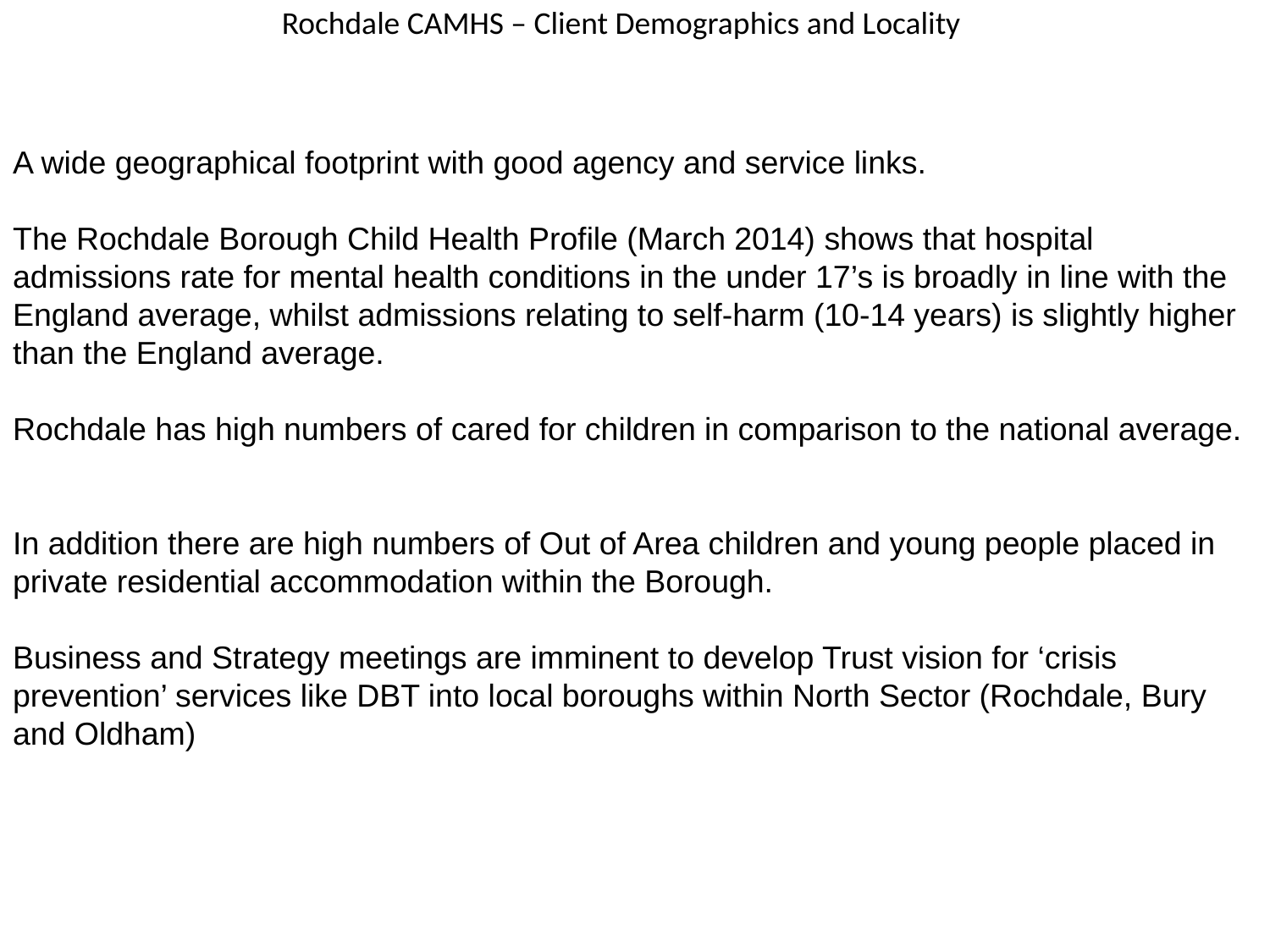

Rochdale CAMHS – Client Demographics and Locality
A wide geographical footprint with good agency and service links.

The Rochdale Borough Child Health Profile (March 2014) shows that hospital admissions rate for mental health conditions in the under 17’s is broadly in line with the England average, whilst admissions relating to self-harm (10-14 years) is slightly higher than the England average.

Rochdale has high numbers of cared for children in comparison to the national average.

In addition there are high numbers of Out of Area children and young people placed in private residential accommodation within the Borough.

Business and Strategy meetings are imminent to develop Trust vision for ‘crisis prevention’ services like DBT into local boroughs within North Sector (Rochdale, Bury and Oldham)